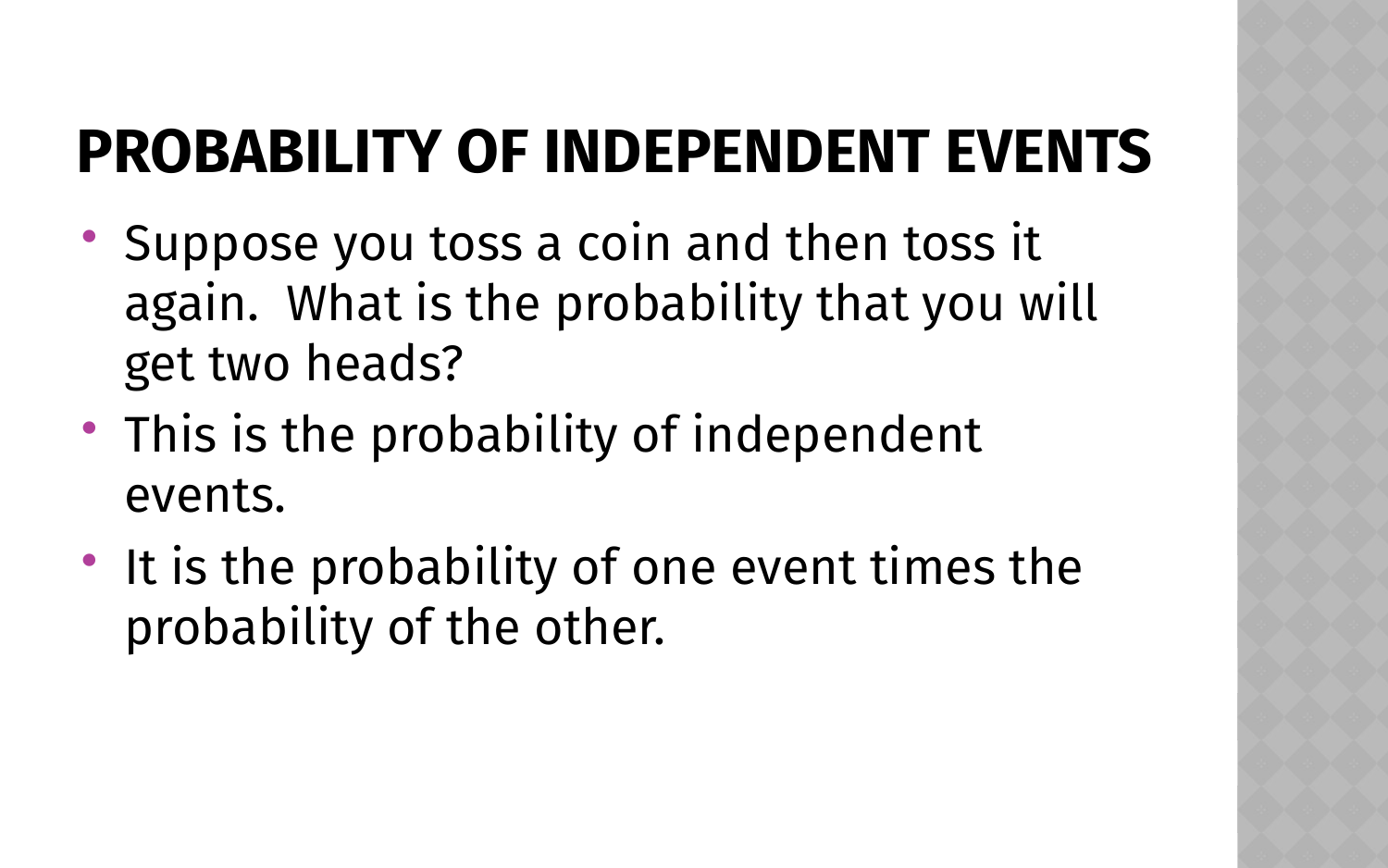

# Probability of independent events
Suppose you toss a coin and then toss it again.  What is the probability that you will get two heads?
This is the probability of independent events.
It is the probability of one event times the probability of the other.